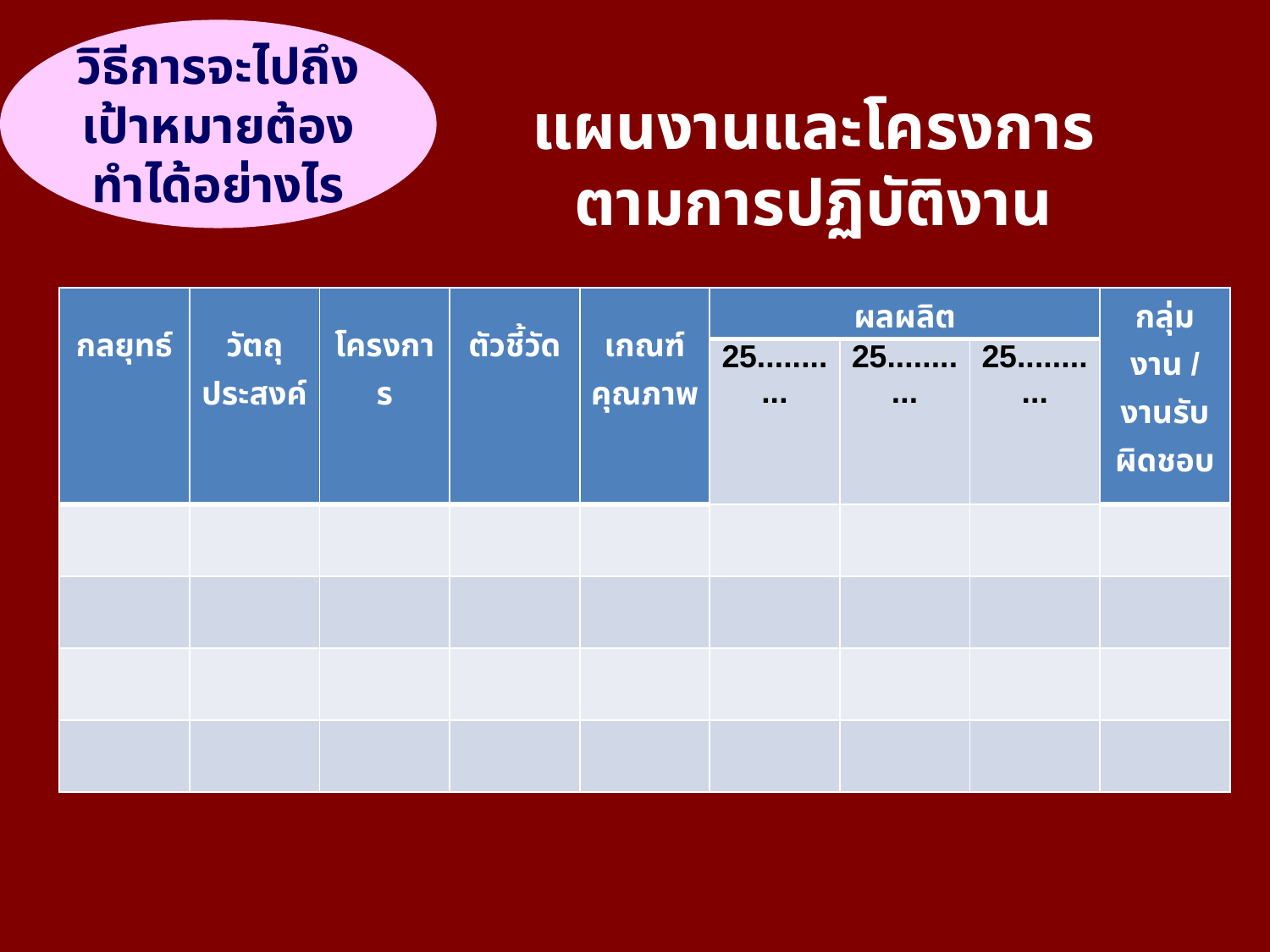

วิธีการจะไปถึงเป้าหมายต้องทำได้อย่างไร
แผนงานและโครงการ
ตามการปฏิบัติงาน
| กลยุทธ์ | วัตถุ ประสงค์ | โครงการ | ตัวชี้วัด | เกณฑ์คุณภาพ | ผลผลิต |  |  | กลุ่มงาน / งานรับผิดชอบ |
| --- | --- | --- | --- | --- | --- | --- | --- | --- |
|  |  |  |  |  | 25........... | 25........... | 25........... |  |
|  |  |  |  |  |  |  |  |  |
|  |  |  |  |  |  |  |  |  |
|  |  |  |  |  |  |  |  |  |
|  |  |  |  |  |  |  |  |  |